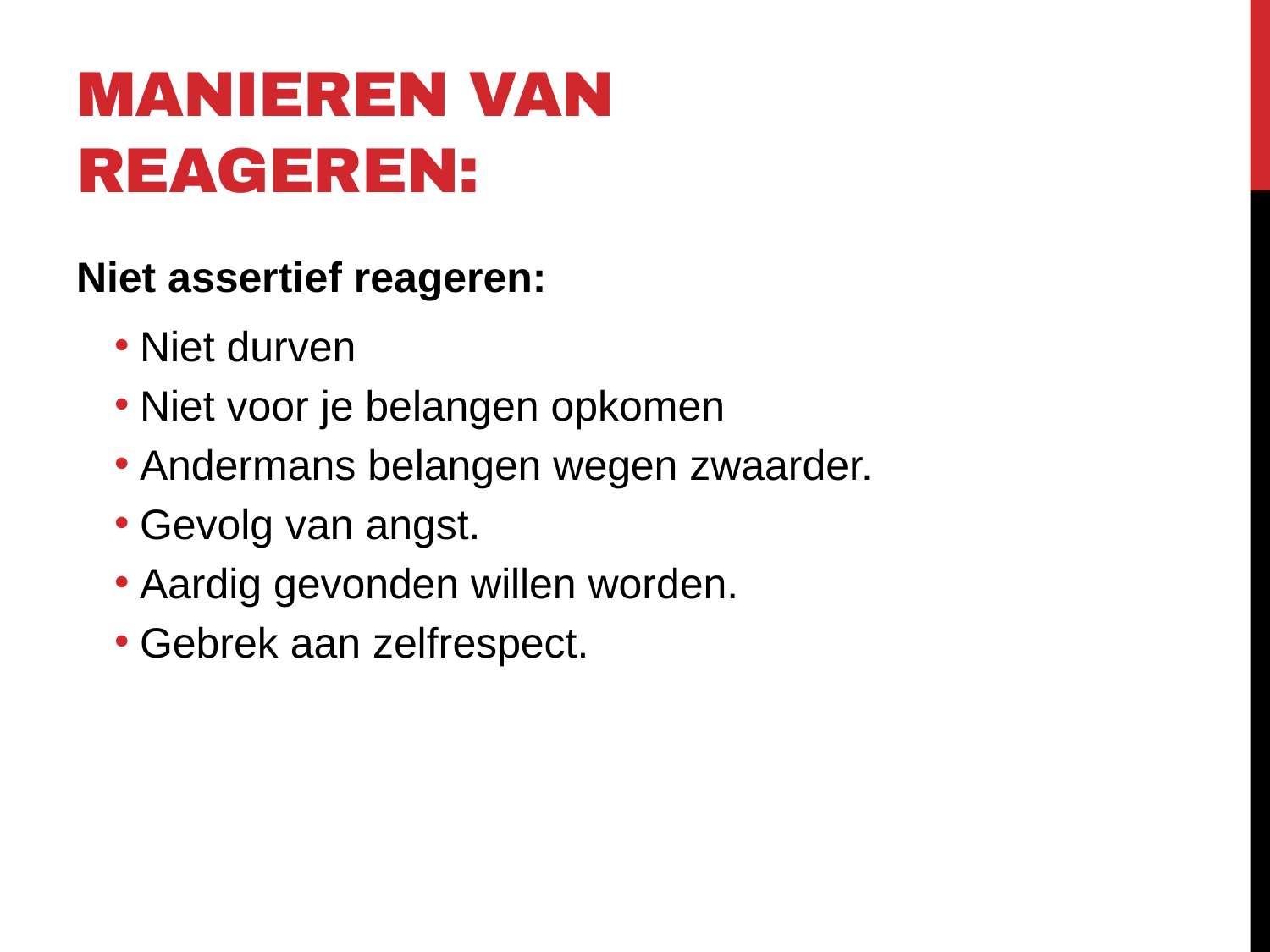

# Manieren van reageren:
Niet assertief reageren:
Niet durven
Niet voor je belangen opkomen
Andermans belangen wegen zwaarder.
Gevolg van angst.
Aardig gevonden willen worden.
Gebrek aan zelfrespect.